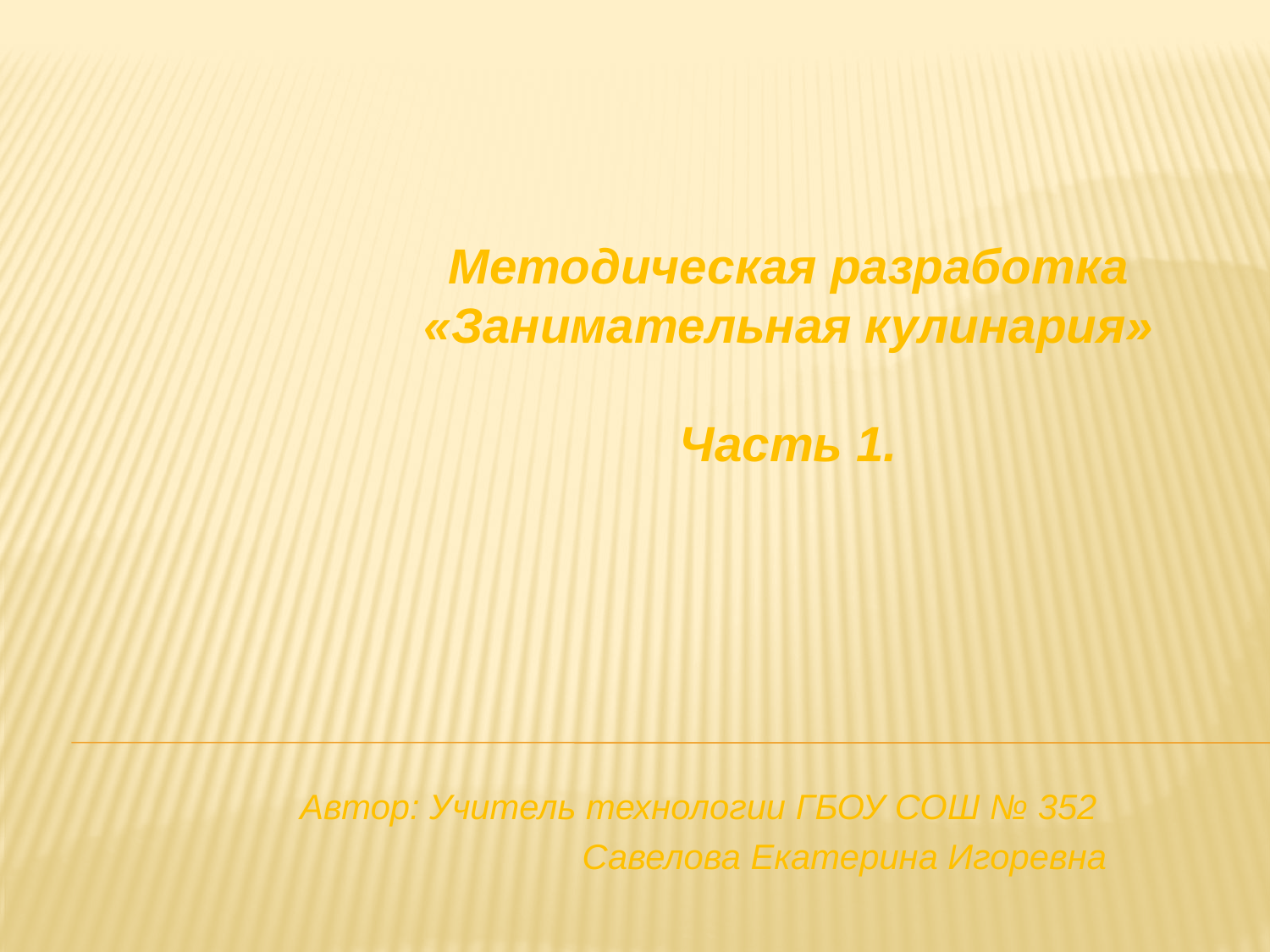

Автор: Учитель технологии ГБОУ СОШ № 352
Савелова Екатерина Игоревна
Методическая разработка «Занимательная кулинария»

Часть 1.